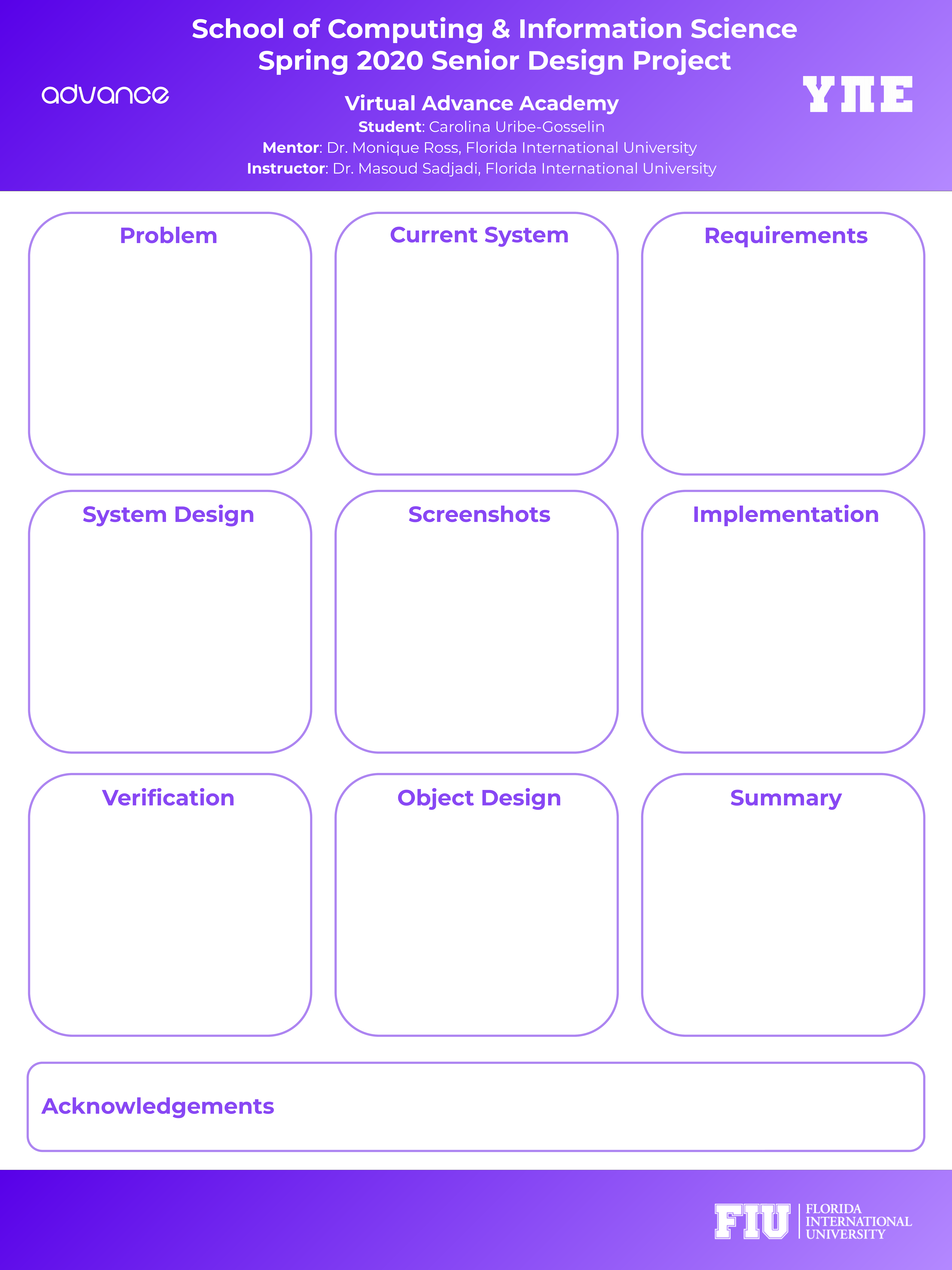

School of Computing & Information Science
Spring 2020 Senior Design Project
Virtual Advance Academy
Student: Carolina Uribe-Gosselin
Mentor: Dr. Monique Ross, Florida International University
Instructor: Dr. Masoud Sadjadi, Florida International University

Current System
Problem
Requirements

System Design
Screenshots
Implementation

Verification
Object Design
Summary

Acknowledgements